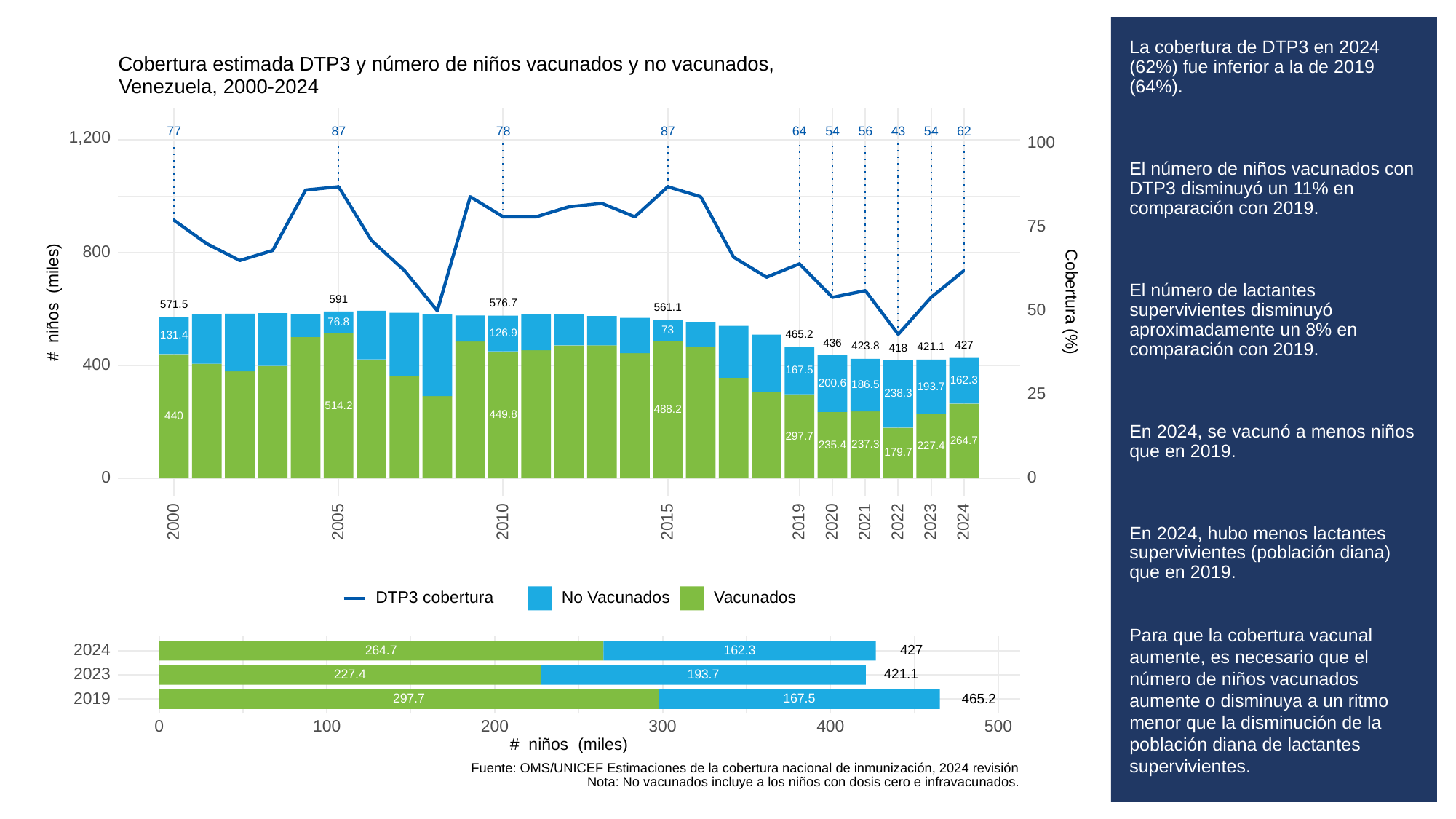

# La cobertura de DTP3 en 2024 (62%) fue inferior a la de 2019 (64%).

El número de niños vacunados con DTP3 disminuyó un 11% en comparación con 2019.

El número de lactantes supervivientes disminuyó aproximadamente un 8% en comparación con 2019.

En 2024, se vacunó a menos niños que en 2019.

En 2024, hubo menos lactantes supervivientes (población diana) que en 2019.

Para que la cobertura vacunal aumente, es necesario que el número de niños vacunados aumente o disminuya a un ritmo menor que la disminución de la población diana de lactantes supervivientes.

Cobertura estimada DTP3 y número de niños vacunados y no vacunados,
Venezuela, 2000-2024

43
87
78
87
64
56
62
54
54
77
1,200
100

75
800

#  niños  (miles)
Cobertura (%)
591
576.7
571.5
561.1
50

76.8

73
126.9
465.2
131.4

436

427
423.8
421.1
418

400

167.5

162.3

200.6
186.5
193.7
25
238.3

514.2

488.2
449.8

440

297.7
264.7
237.3
235.4
227.4
179.7
0
0

2023
2000
2005
2010
2015
2019
2020
2021
2022
2024

DTP3 cobertura
No Vacunados
Vacunados

2024
427
162.3
264.7

2023
421.1
193.7
227.4

2019
465.2
297.7
167.5

300
0
100
200
400
500
#  niños  (miles)
Fuente: OMS/UNICEF Estimaciones de la cobertura nacional de inmunización, 2024 revisión
Nota: No vacunados incluye a los niños con dosis cero e infravacunados.